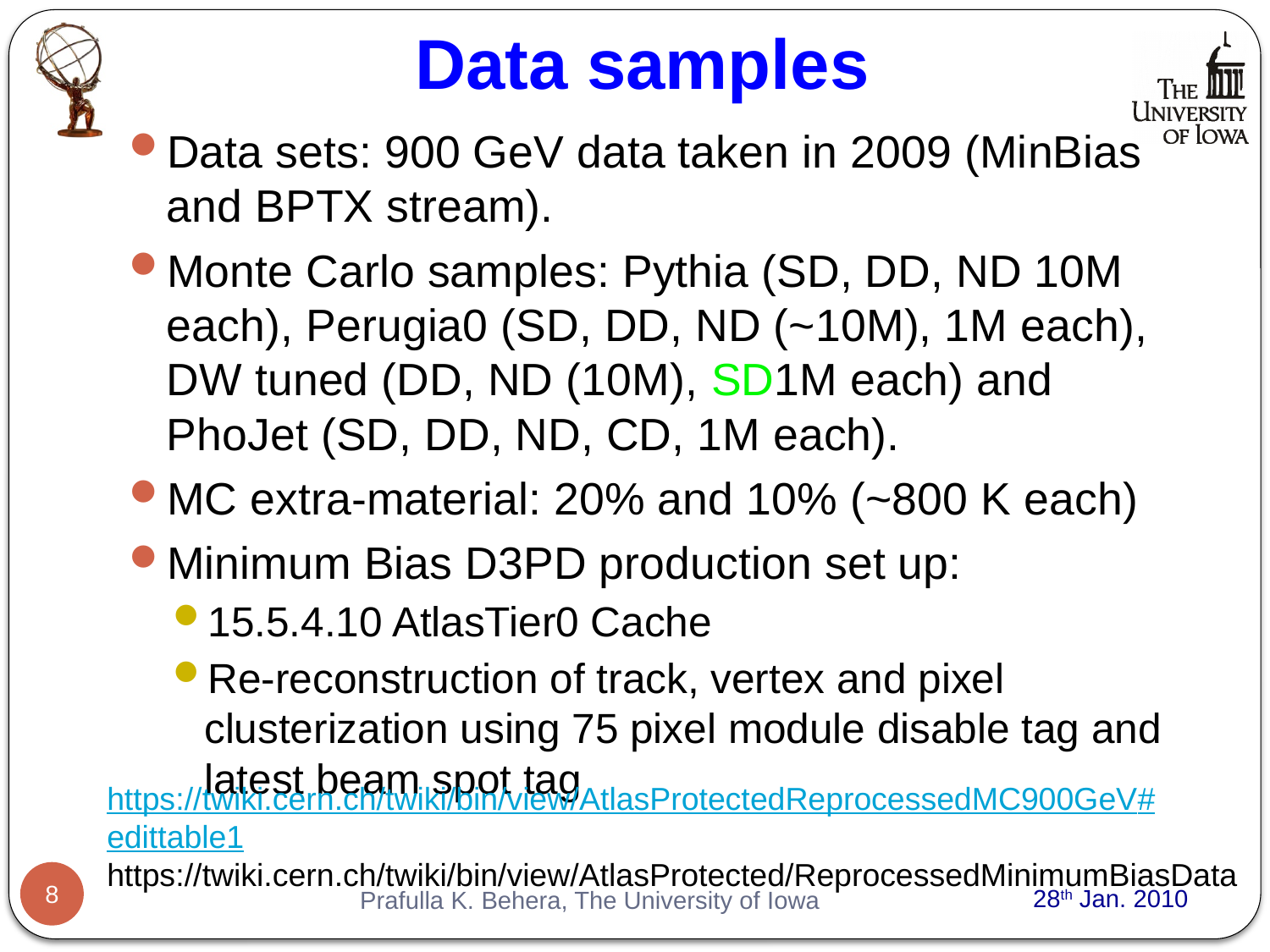

# Data samples
Data sets: 900 GeV data taken in 2009 (MinBias and BPTX stream).
Monte Carlo samples: Pythia (SD, DD, ND 10M each), Perugia0 (SD, DD, ND (~10M), 1M each), DW tuned (DD, ND (10M), SD1M each) and PhoJet (SD, DD, ND, CD, 1M each).
MC extra-material: 20% and 10% (~800 K each)
Minimum Bias D3PD production set up:
15.5.4.10 AtlasTier0 Cache
Re-reconstruction of track, vertex and pixel clusterization using 75 pixel module disable tag and latest beam spot tag

https://twiki.cern.ch/twiki/bin/view/AtlasProtectedReprocessedMC900GeV#edittable1
https://twiki.cern.ch/twiki/bin/view/AtlasProtected/ReprocessedMinimumBiasData
8
28th Jan. 2010
Prafulla K. Behera, The University of Iowa